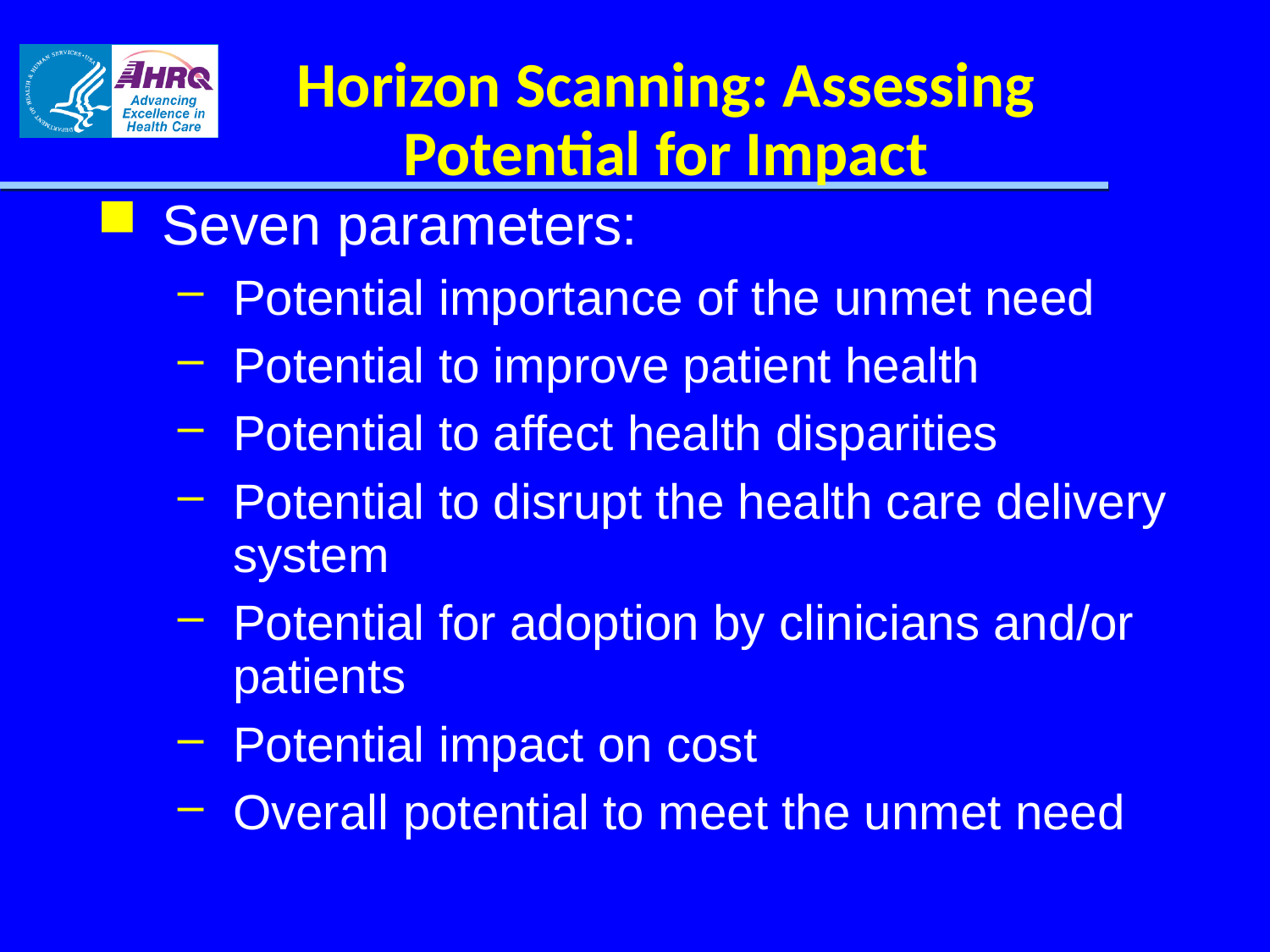

# Horizon Scanning: Assessing Potential for Impact
Seven parameters:
Potential importance of the unmet need
Potential to improve patient health
Potential to affect health disparities
Potential to disrupt the health care delivery system
Potential for adoption by clinicians and/or patients
Potential impact on cost
Overall potential to meet the unmet need